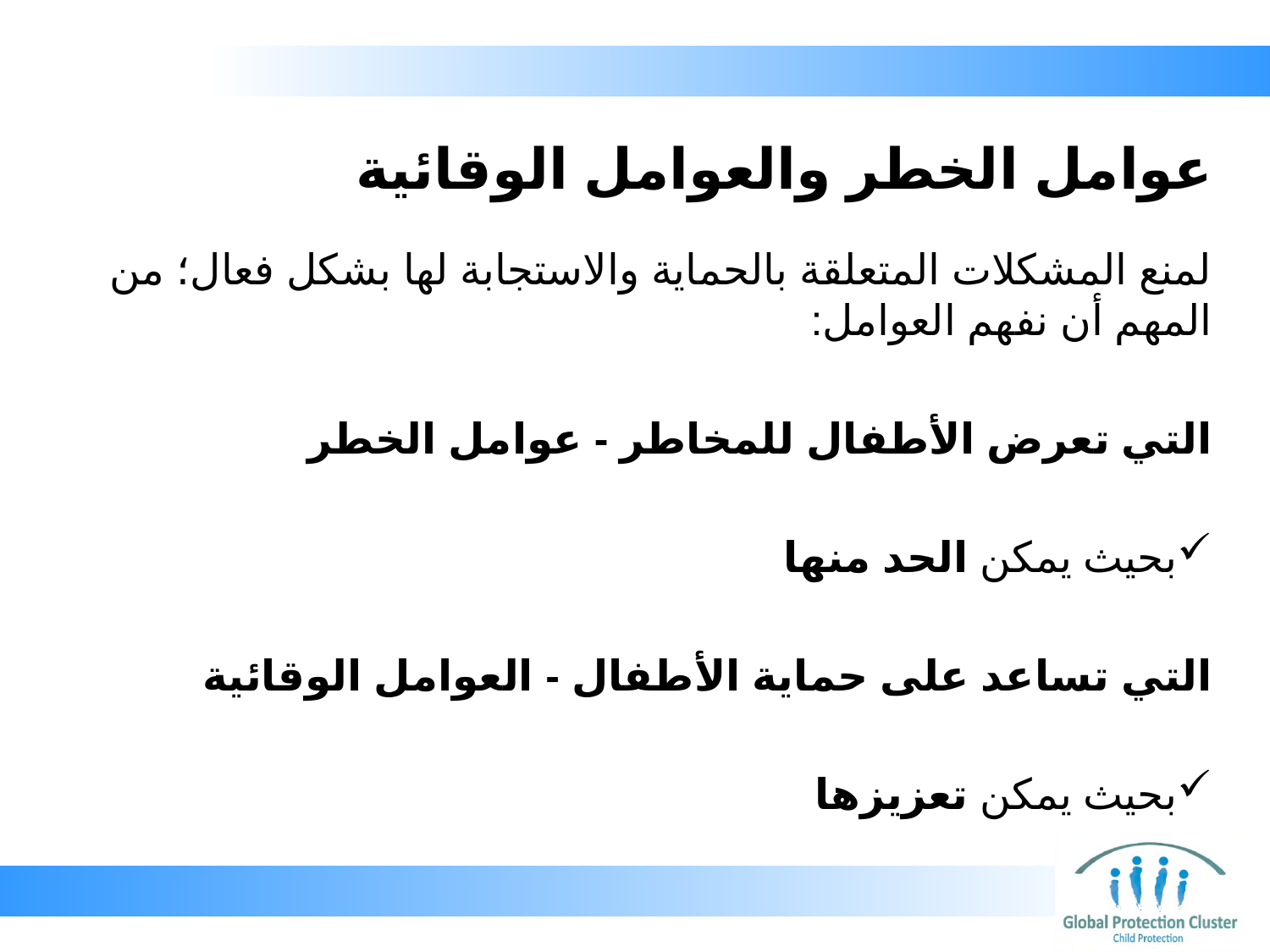

# عوامل الخطر والعوامل الوقائية
لمنع المشكلات المتعلقة بالحماية والاستجابة لها بشكل فعال؛ من المهم أن نفهم العوامل:

التي تعرض الأطفال للمخاطر - عوامل الخطر

بحيث يمكن الحد منها

التي تساعد على حماية الأطفال - العوامل الوقائية

بحيث يمكن تعزيزها